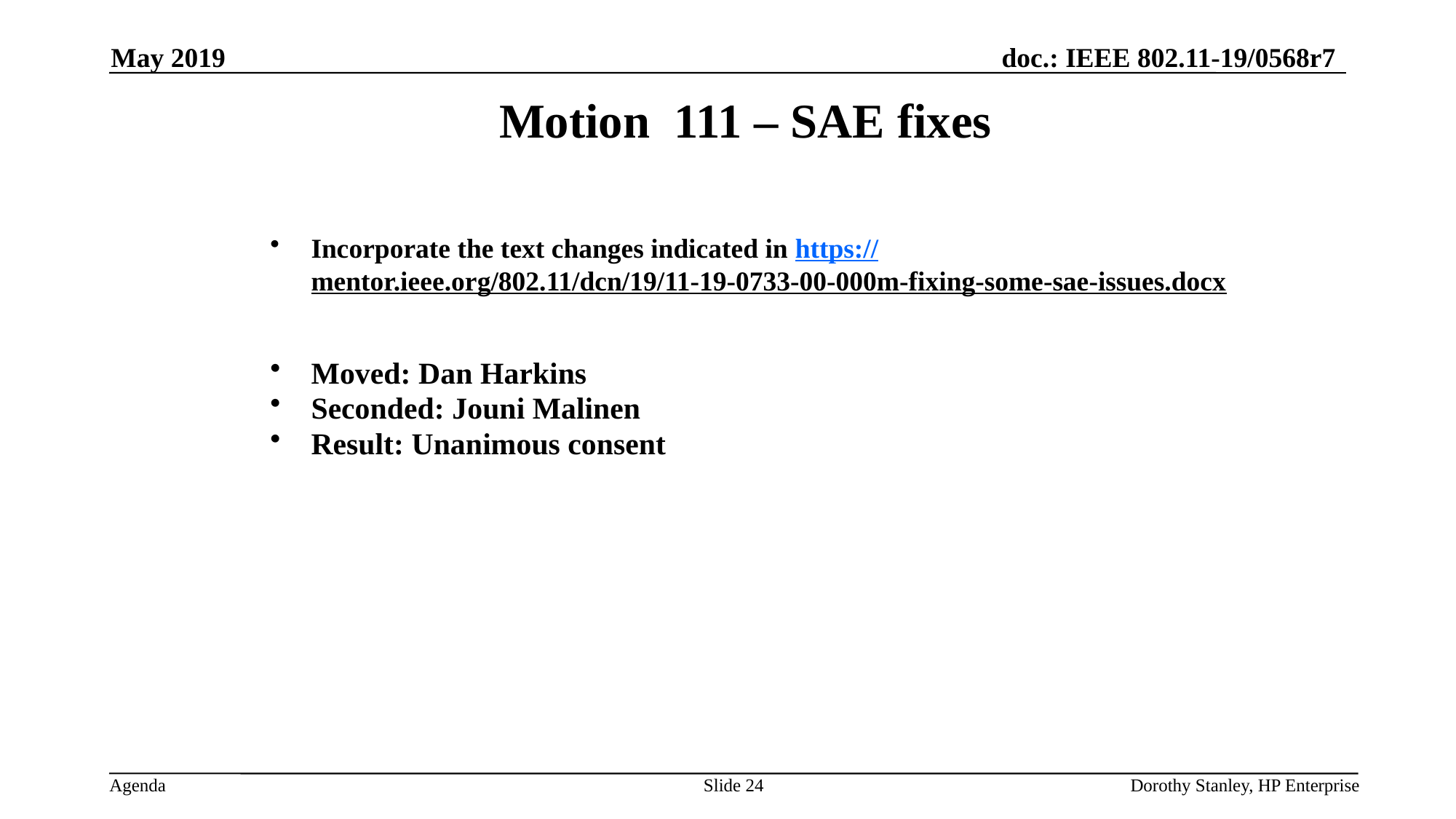

May 2019
Motion  111 – SAE fixes

Incorporate the text changes indicated in https://mentor.ieee.org/802.11/dcn/19/11-19-0733-00-000m-fixing-some-sae-issues.docx

Moved: Dan Harkins
Seconded: Jouni Malinen
Result: Unanimous consent

Slide 24
Dorothy Stanley, HP Enterprise